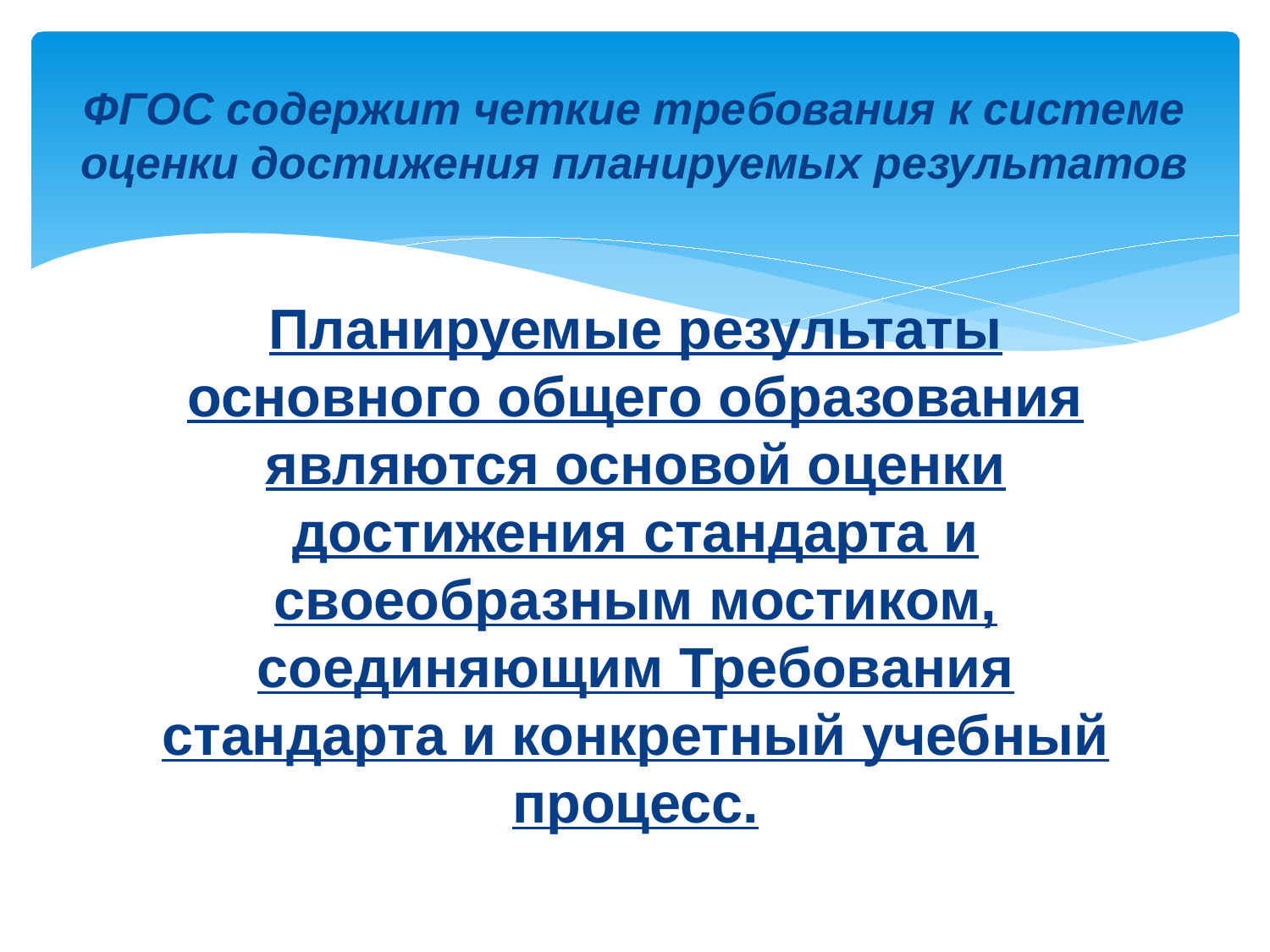

# ФГОС содержит четкие требования к системе оценки достижения планируемых результатов
Планируемые результаты основного общего образования являются основой оценки достижения стандарта и своеобразным мостиком, соединяющим Требования стандарта и конкретный учебный процесс.